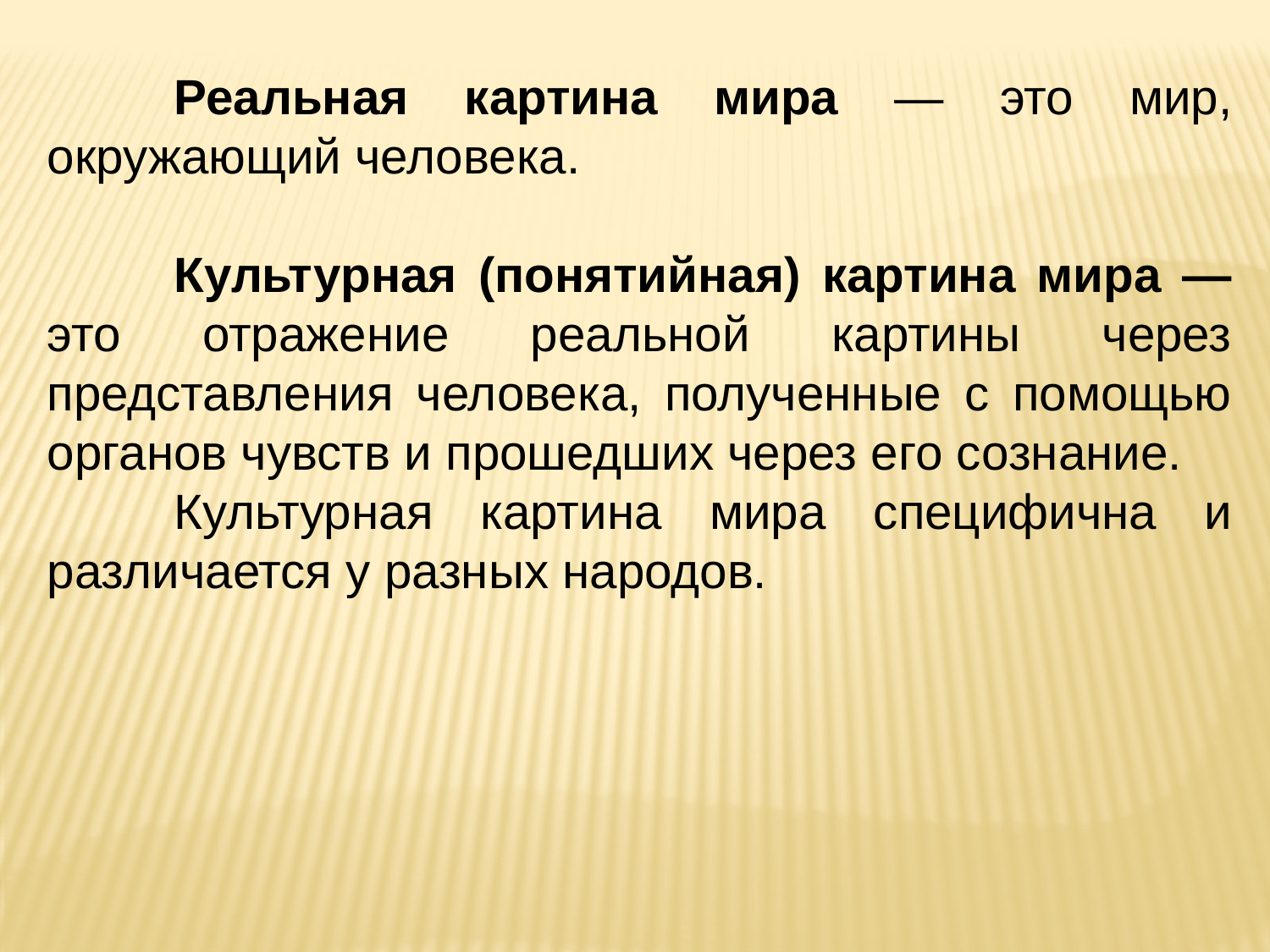

Реальная картина мира — это мир, окружающий человека.

	Культурная (понятийная) картина мира — это отражение реальной картины через представления человека, полученные с помощью органов чувств и прошедших через его сознание.
	Культурная картина мира специфична и различается у разных народов.